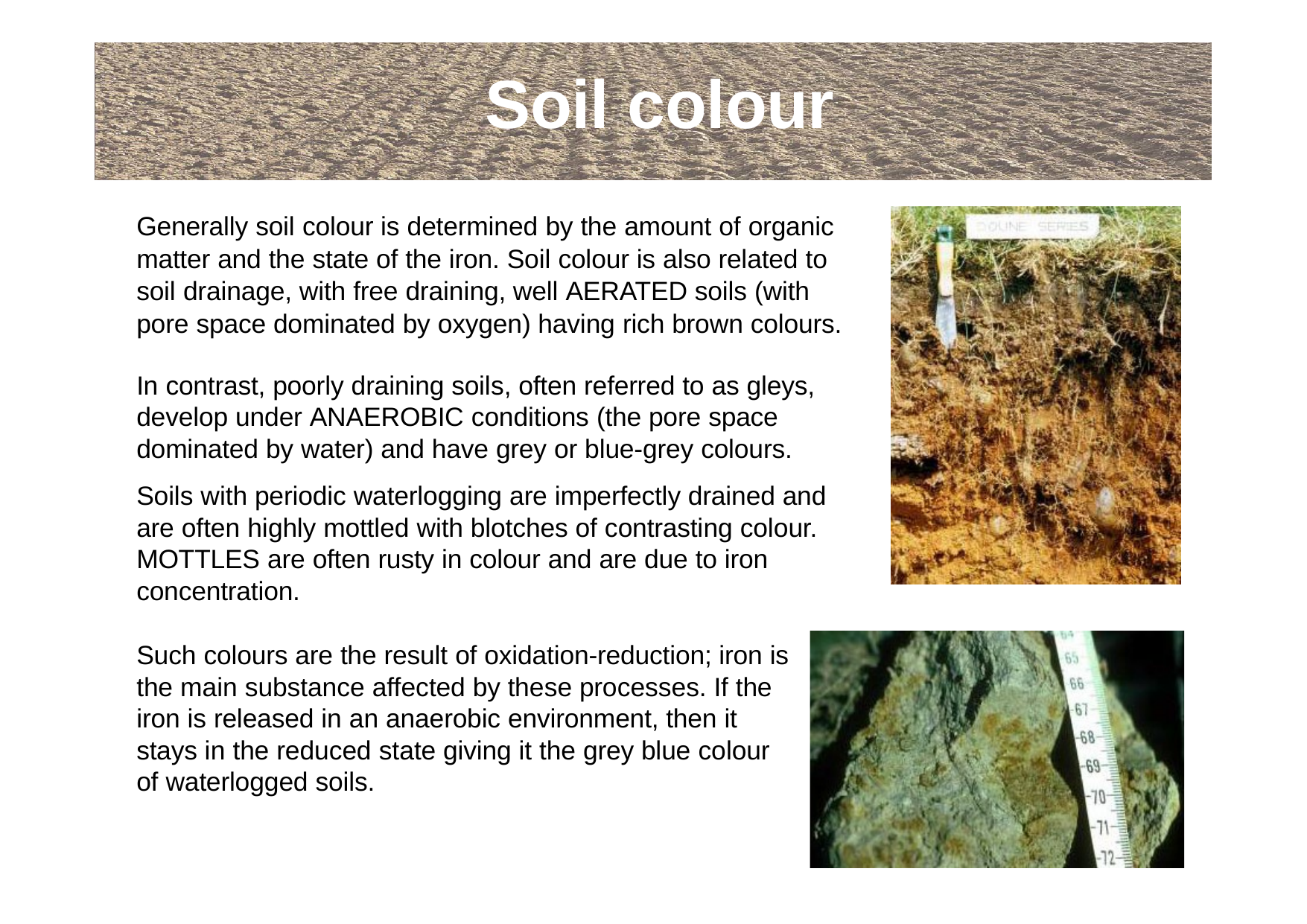

# Soil colour

Generally soil colour is determined by the amount of organic matter and the state of the iron. Soil colour is also related to soil drainage, with free draining, well AERATED soils (with pore space dominated by oxygen) having rich brown colours.

In contrast, poorly draining soils, often referred to as gleys, develop under ANAEROBIC conditions (the pore space dominated by water) and have grey or blue-grey colours.
Soils with periodic waterlogging are imperfectly drained and are often highly mottled with blotches of contrasting colour. MOTTLES are often rusty in colour and are due to iron concentration.

Such colours are the result of oxidation-reduction; iron is the main substance affected by these processes. If the iron is released in an anaerobic environment, then it stays in the reduced state giving it the grey blue colour of waterlogged soils.